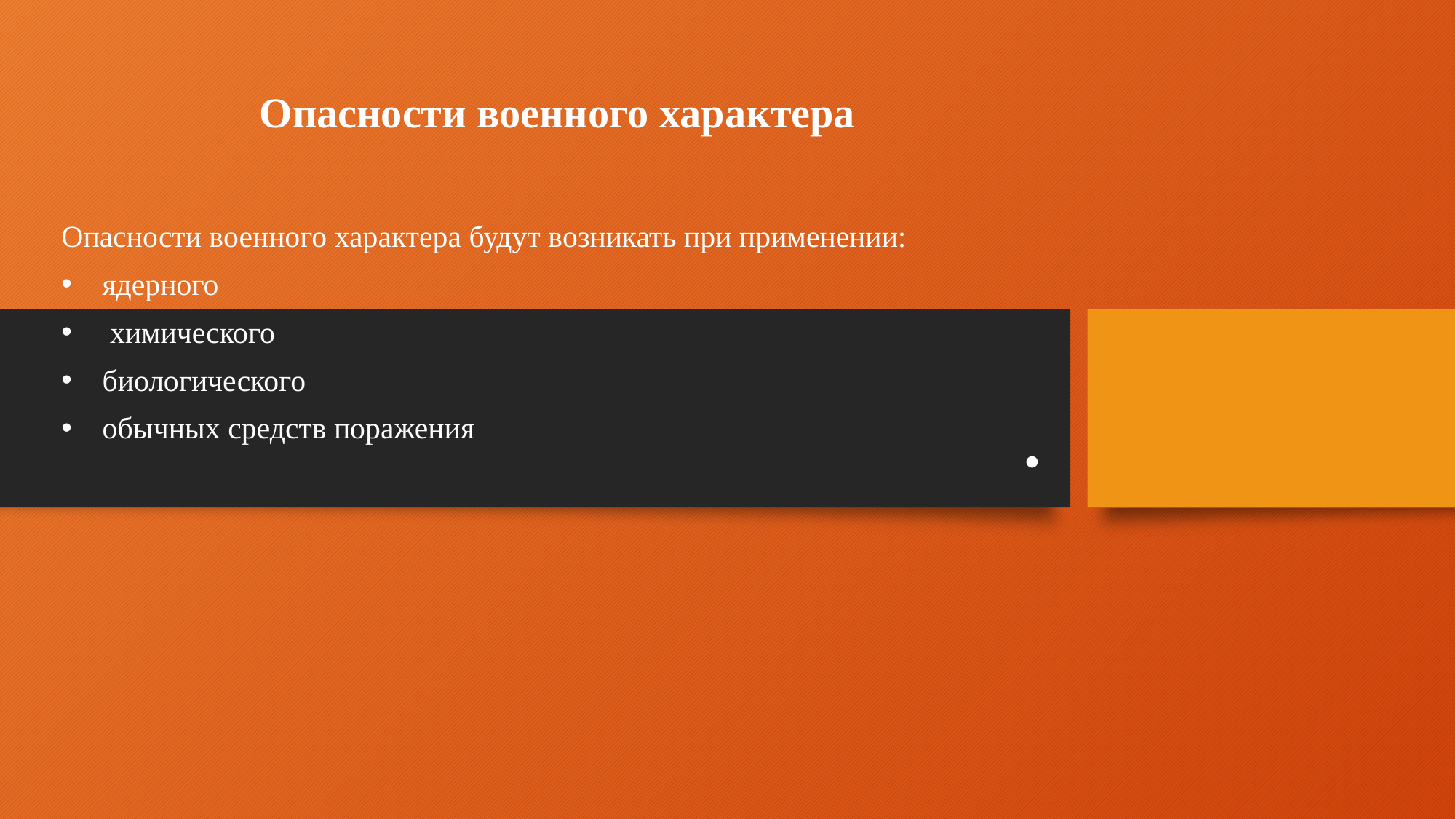

Опасности военного характера
Опасности военного характера будут возникать при применении:
ядерного
 химического
биологического
обычных средств поражения
# .